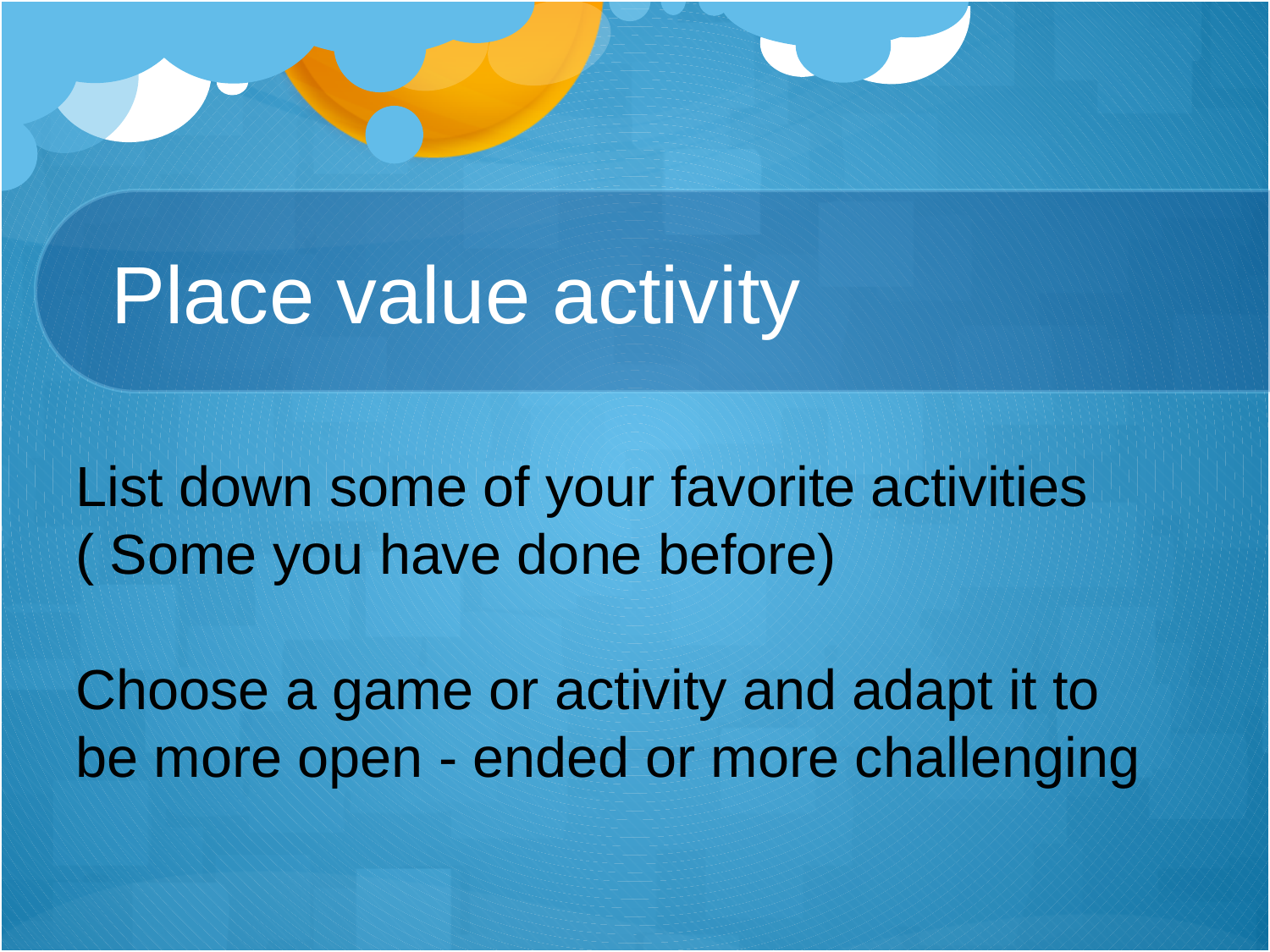

# Place value activity
List down some of your favorite activities  ( Some you have done before)

Choose a game or activity and adapt it to be more open - ended or more challenging